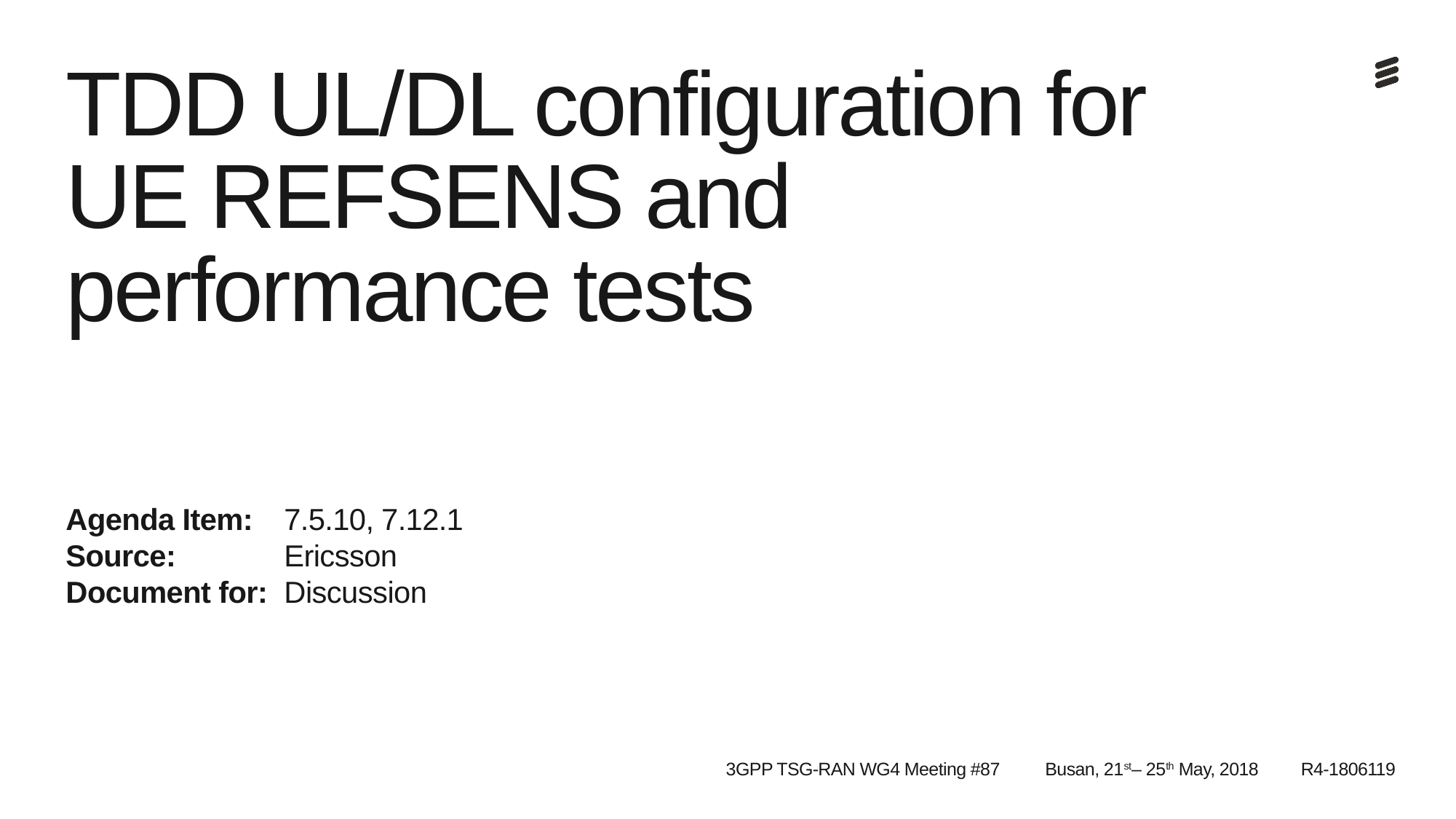

# TDD UL/DL configuration for UE REFSENS and performance tests
Agenda Item:	7.5.10, 7.12.1
Source: 	Ericsson
Document for:	Discussion

3GPP TSG-RAN WG4 Meeting #87
Busan, 21st– 25th May, 2018
R4-1806119